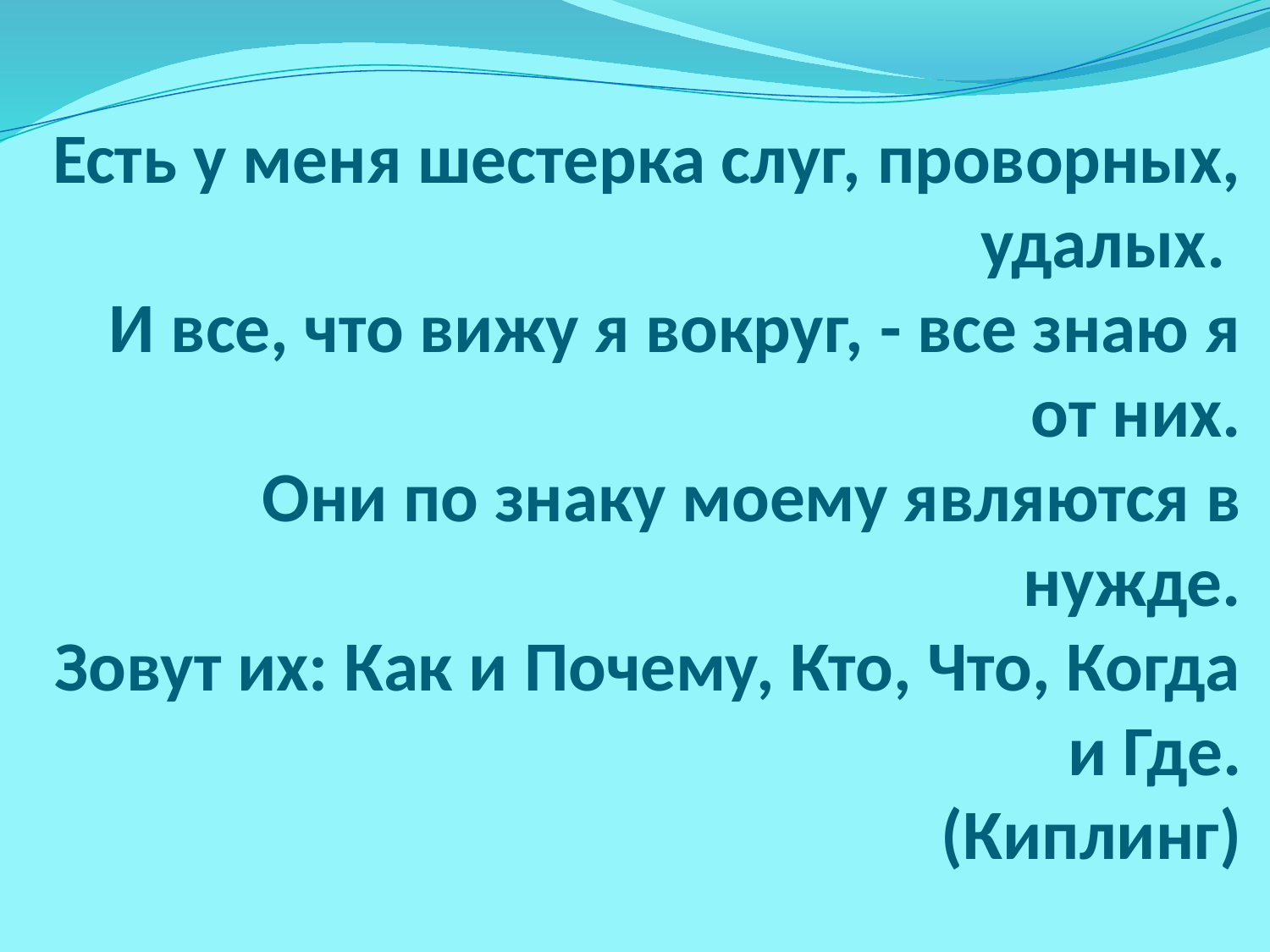

# Есть у меня шестерка слуг, проворных, удалых. И все, что вижу я вокруг, - все знаю я от них. Они по знаку моему являются в нужде. Зовут их: Как и Почему, Кто, Что, Когда и Где. (Киплинг)